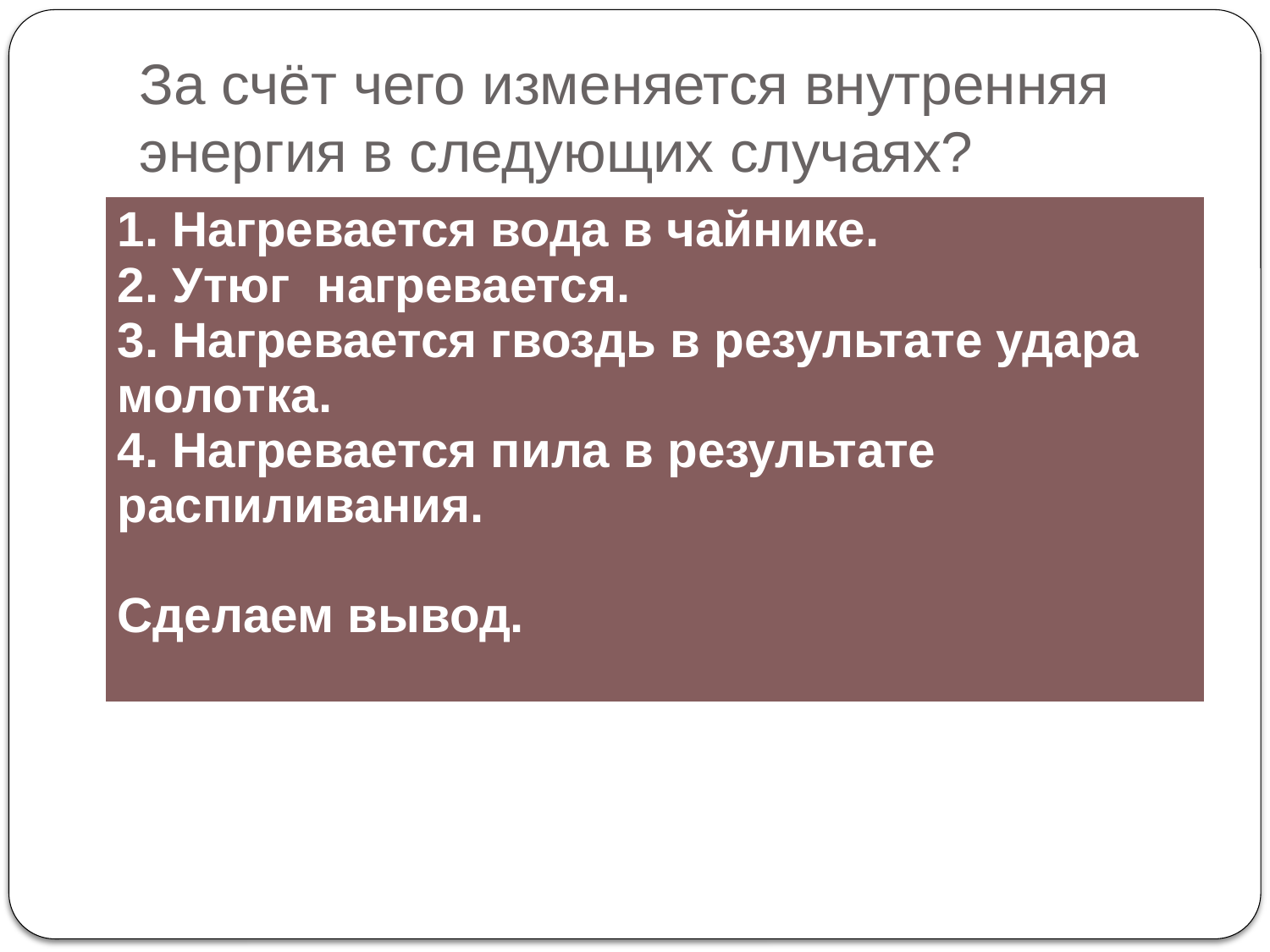

# За счёт чего изменяется внутренняя энергия в следующих случаях?
| 1. Нагревается вода в чайнике. 2. Утюг нагревается. 3. Нагревается гвоздь в результате удара молотка. 4. Нагревается пила в результате распиливания. Сделаем вывод. |
| --- |